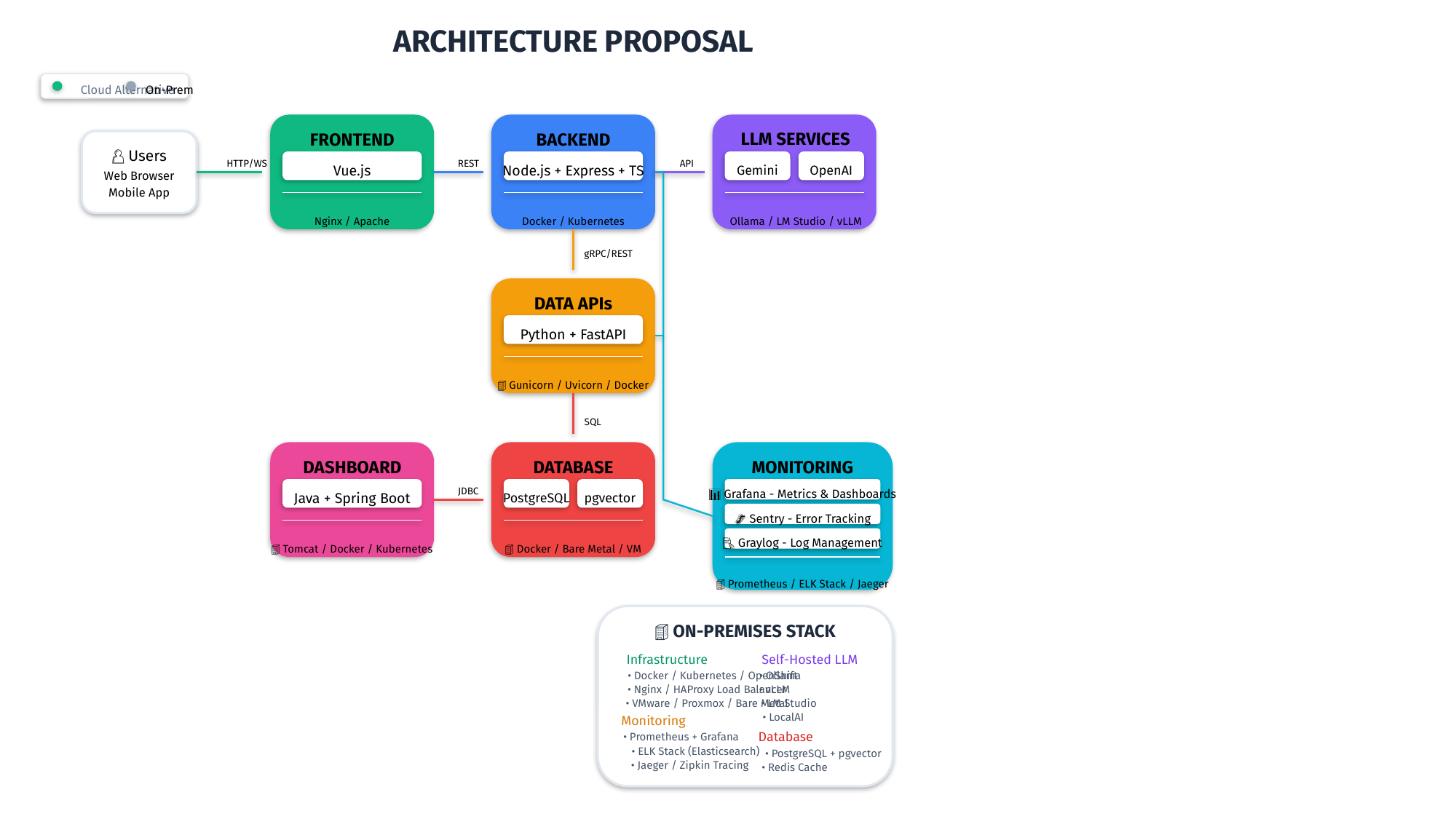

ARCHITECTURE PROPOSAL

Cloud Alternative
On-Prem

LLM SERVICES
FRONTEND
BACKEND

👤 Users

HTTP/WS
REST
API
Vue.js
Node.js + Express + TS
Gemini
OpenAI
Web Browser

Mobile App
Nginx / Apache
Docker / Kubernetes
 Ollama / LM Studio / vLLM

gRPC/REST

DATA APIs

Python + FastAPI

🏢 Gunicorn / Uvicorn / Docker

SQL

DASHBOARD
DATABASE
MONITORING

JDBC
📊 Grafana - Metrics & Dashboards
Java + Spring Boot
PostgreSQL
pgvector

🐛 Sentry - Error Tracking

📝 Graylog - Log Management
🏢 Tomcat / Docker / Kubernetes
🏢 Docker / Bare Metal / VM
🏢 Prometheus / ELK Stack / Jaeger

🏢 ON-PREMISES STACK
Infrastructure
Self-Hosted LLM
• Docker / Kubernetes / OpenShift
• Ollama
• Nginx / HAProxy Load Balancer
• vLLM
• VMware / Proxmox / Bare Metal
• LM Studio
• LocalAI
Monitoring
Database
• Prometheus + Grafana
• ELK Stack (Elasticsearch)
• PostgreSQL + pgvector
• Jaeger / Zipkin Tracing
• Redis Cache